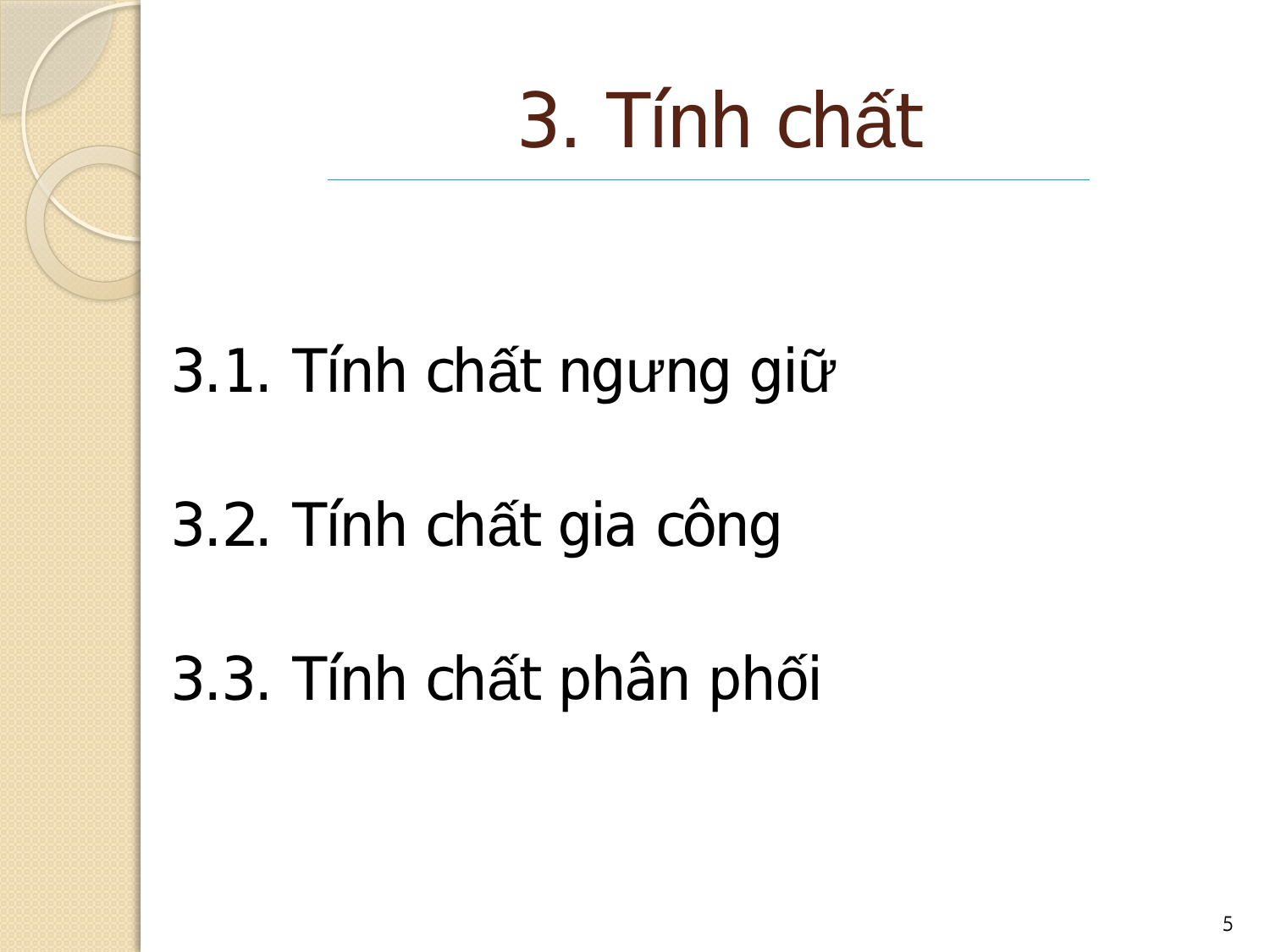

# 3. Tính chất
3.1. Tính chất ngưng giữ
3.2. Tính chất gia công
3.3. Tính chất phân phối
5